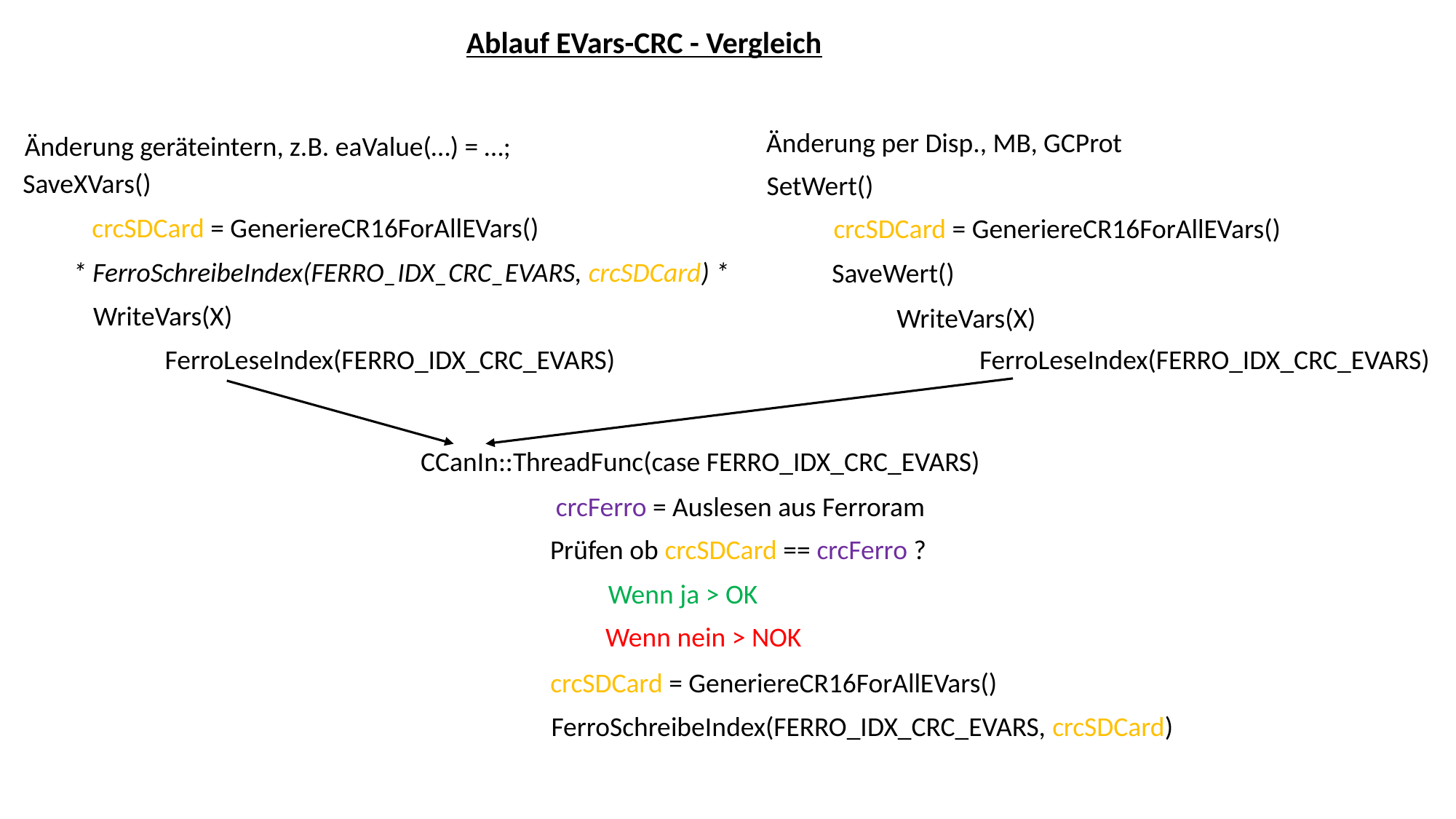

Ablauf EVars-CRC - Vergleich
Änderung per Disp., MB, GCProt
Änderung geräteintern, z.B. eaValue(…) = …;
SaveXVars()
SetWert()
crcSDCard = GeneriereCR16ForAllEVars()
crcSDCard = GeneriereCR16ForAllEVars()
* FerroSchreibeIndex(FERRO_IDX_CRC_EVARS, crcSDCard) *
SaveWert()
WriteVars(X)
WriteVars(X)
FerroLeseIndex(FERRO_IDX_CRC_EVARS)
FerroLeseIndex(FERRO_IDX_CRC_EVARS)
CCanIn::ThreadFunc(case FERRO_IDX_CRC_EVARS)
crcFerro = Auslesen aus Ferroram
Prüfen ob crcSDCard == crcFerro ?
Wenn ja > OK
Wenn nein > NOK
crcSDCard = GeneriereCR16ForAllEVars()
FerroSchreibeIndex(FERRO_IDX_CRC_EVARS, crcSDCard)